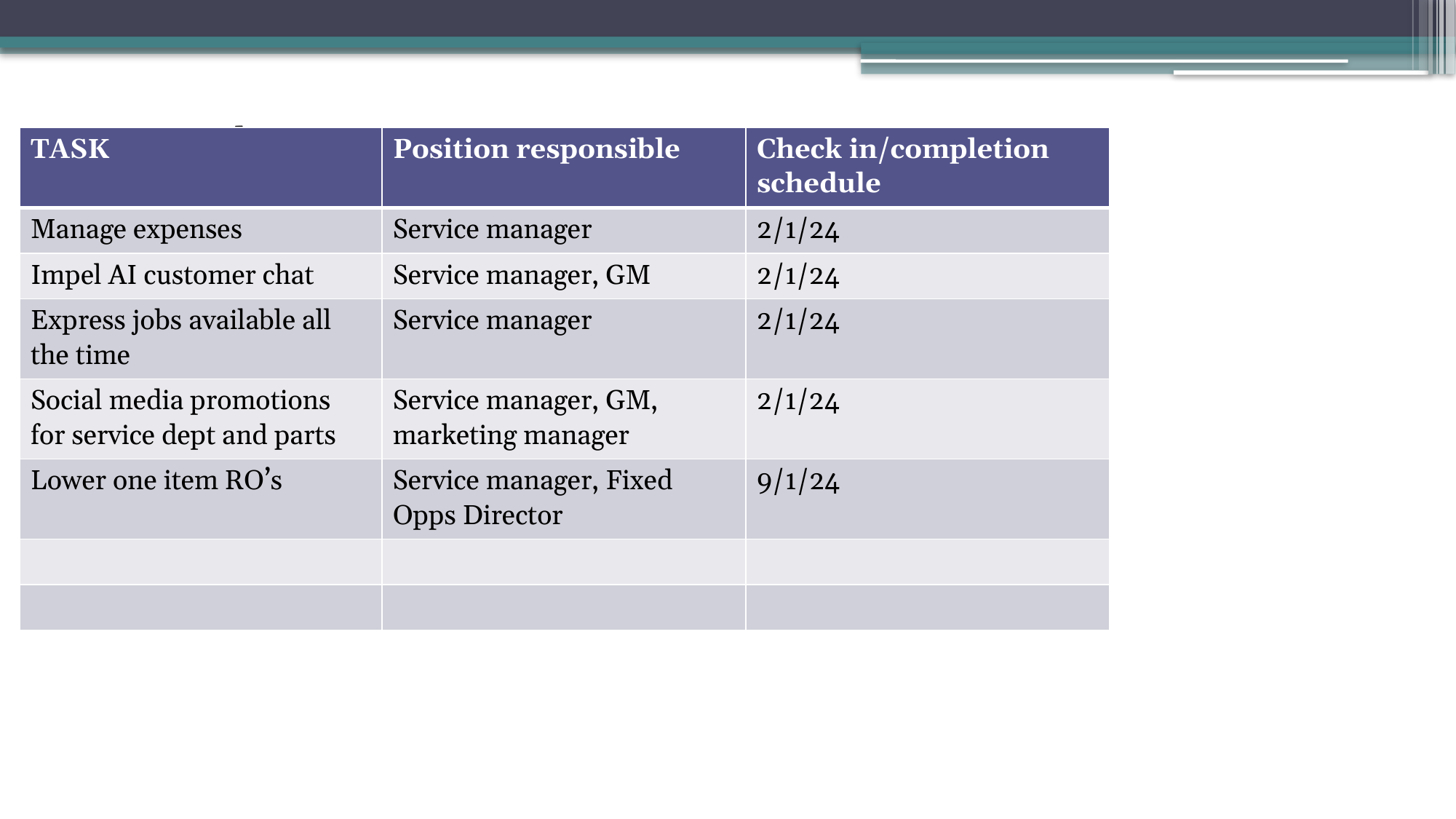

Action Plan

| TASK | Position responsible | Check in/completion schedule |
| --- | --- | --- |
| Manage expenses | Service manager | 2/1/24 |
| Impel AI customer chat | Service manager, GM | 2/1/24 |
| Express jobs available all the time | Service manager | 2/1/24 |
| Social media promotions for service dept and parts | Service manager, GM, marketing manager | 2/1/24 |
| Lower one item RO’s | Service manager, Fixed Opps Director | 9/1/24 |
|  |  |  |
|  |  |  |
# SWOT Analysis